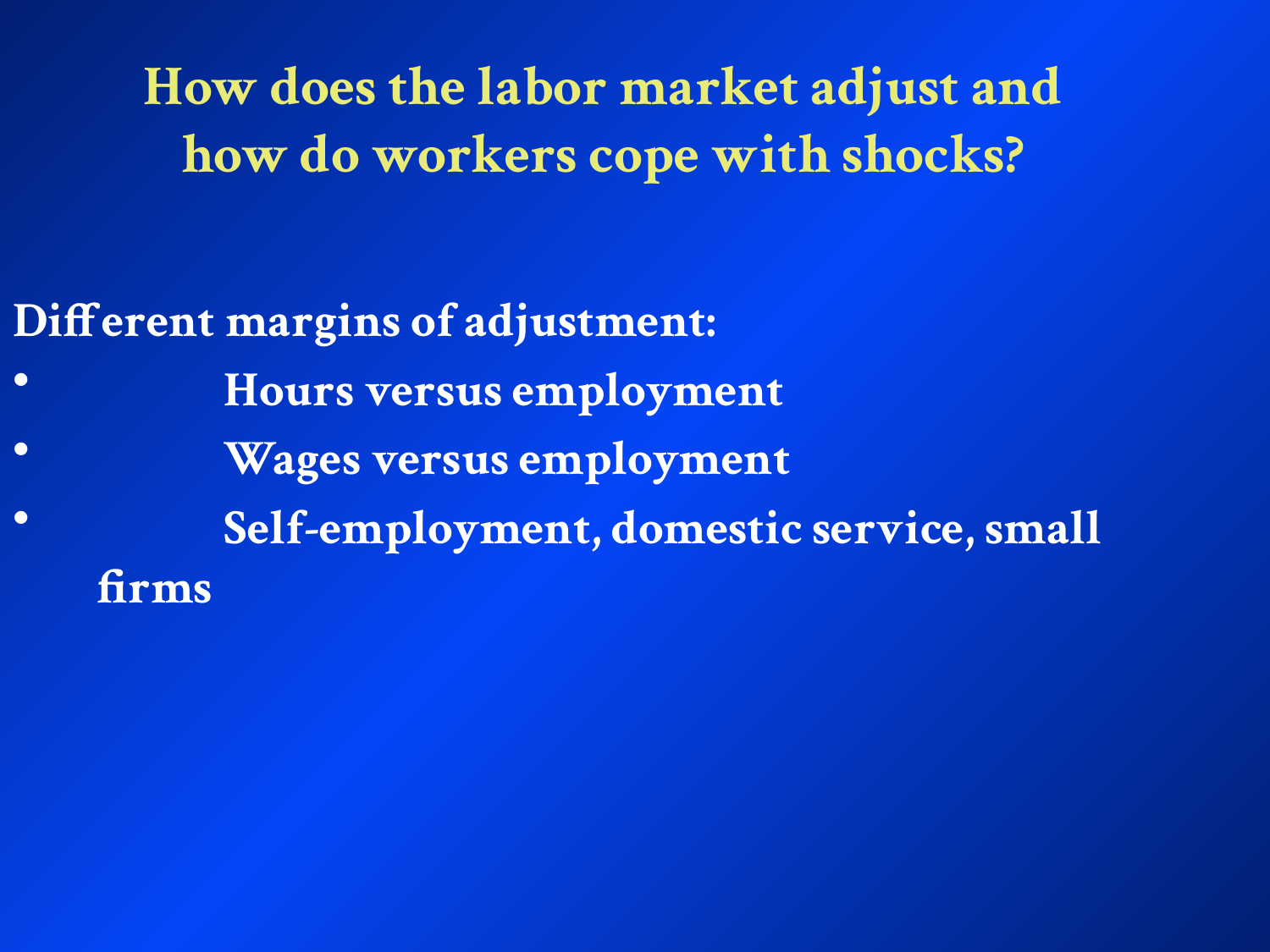

How does the labor market adjust and how do workers cope with shocks?

Different margins of adjustment:
	Hours versus employment
	Wages versus employment
	Self-employment, domestic service, small firms